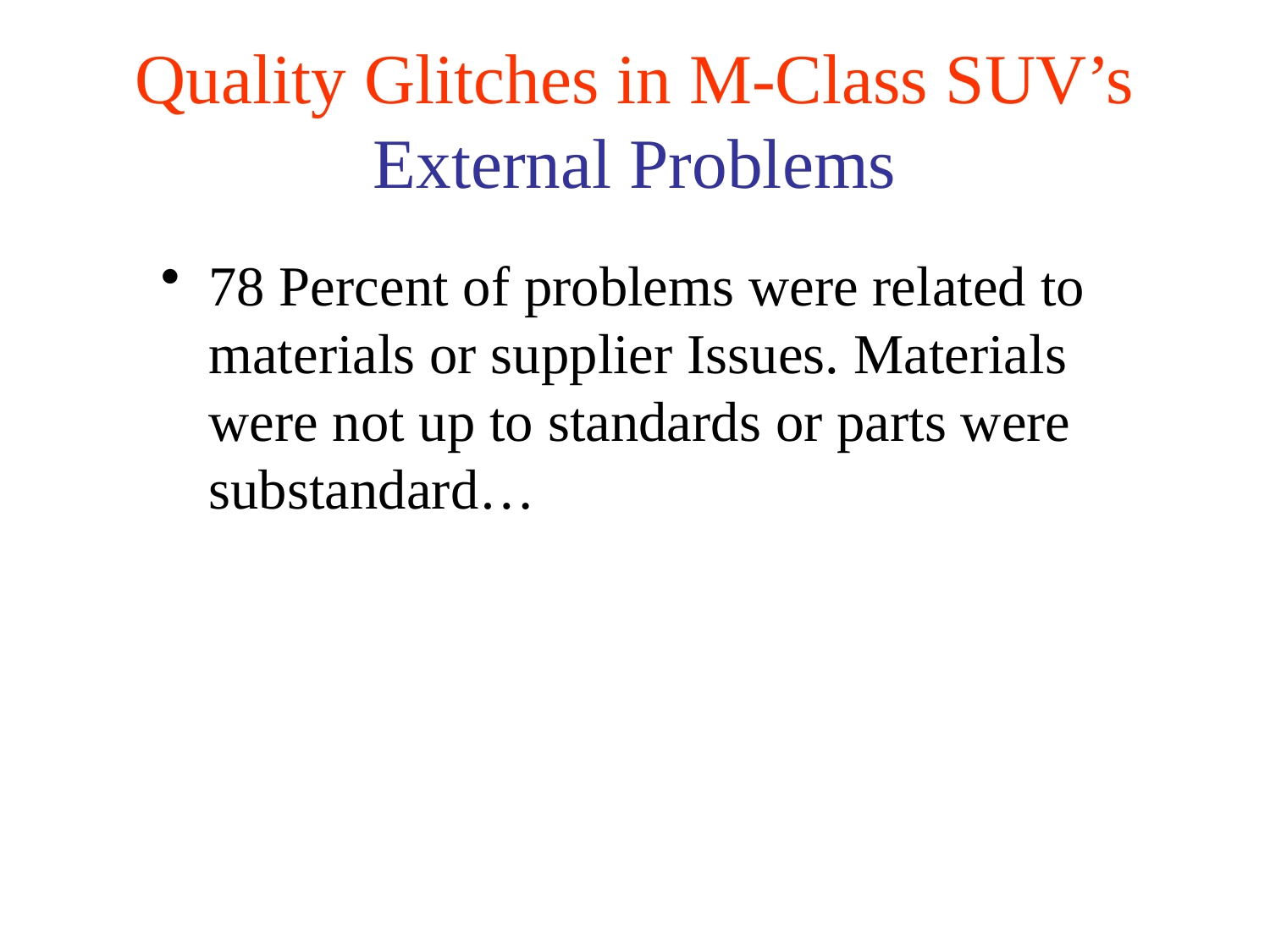

# Quality Glitches in M-Class SUV’s External Problems
78 Percent of problems were related to materials or supplier Issues. Materials were not up to standards or parts were substandard…